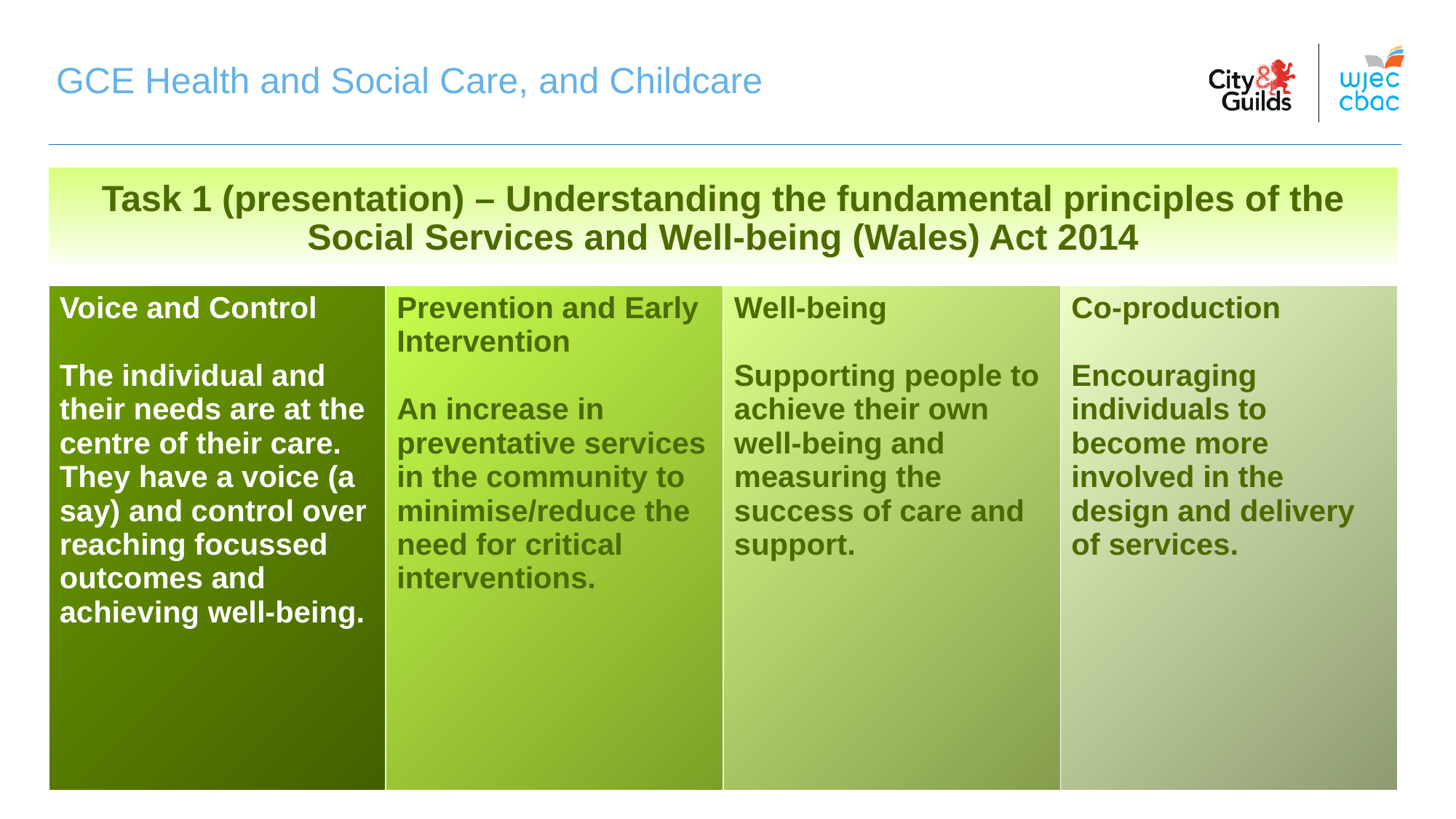

GCE Health and Social Care, and Childcare
Task 1 (presentation) – Understanding the fundamental principles of the Social Services and Well-being (Wales) Act 2014
| Voice and Control The individual and their needs are at the centre of their care. They have a voice (a say) and control over reaching focussed outcomes and achieving well-being. | Prevention and Early Intervention An increase in preventative services in the community to minimise/reduce the need for critical interventions. | Well-being Supporting people to achieve their own well-being and measuring the success of care and support. | Co-production Encouraging individuals to become more involved in the design and delivery of services. |
| --- | --- | --- | --- |